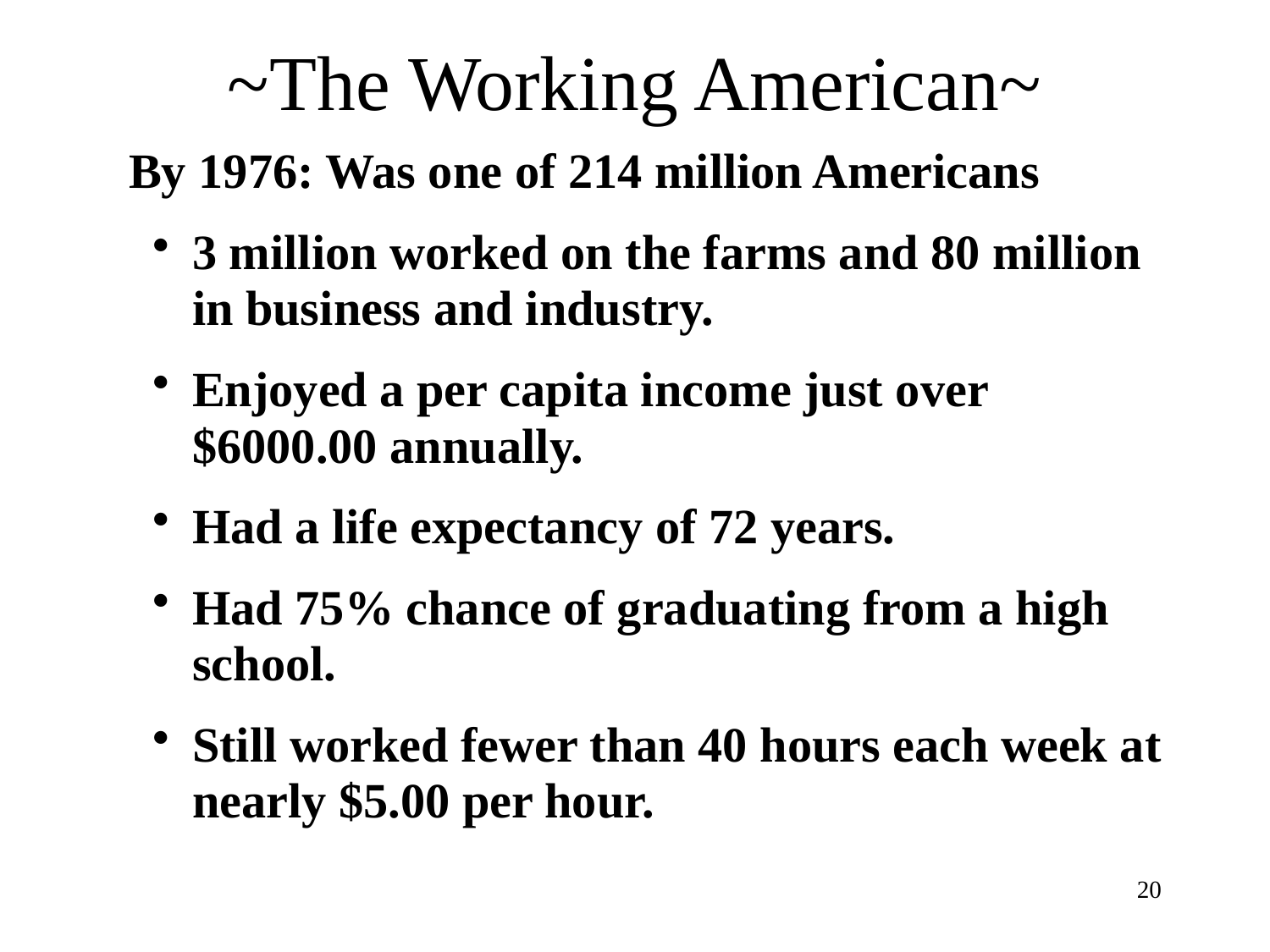

# ~The Working American~

By 1976: Was one of 214 million Americans
3 million worked on the farms and 80 million in business and industry.
Enjoyed a per capita income just over $6000.00 annually.
Had a life expectancy of 72 years.
Had 75% chance of graduating from a high school.
Still worked fewer than 40 hours each week at nearly $5.00 per hour.
20